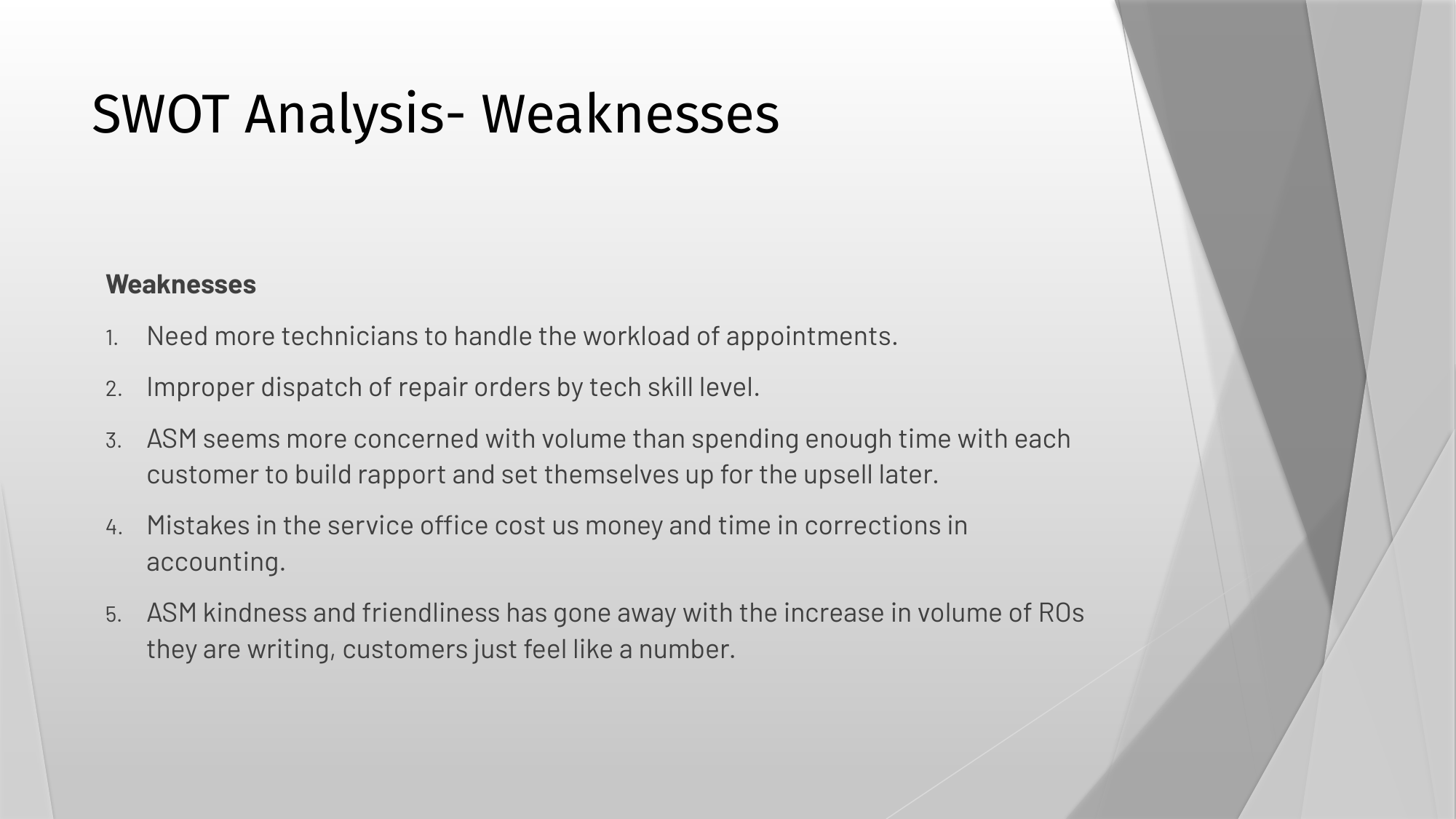

# SWOT Analysis- Weaknesses
Weaknesses
Need more technicians to handle the workload of appointments.
Improper dispatch of repair orders by tech skill level.
ASM seems more concerned with volume than spending enough time with each customer to build rapport and set themselves up for the upsell later.
Mistakes in the service office cost us money and time in corrections in accounting.
ASM kindness and friendliness has gone away with the increase in volume of ROs they are writing, customers just feel like a number.